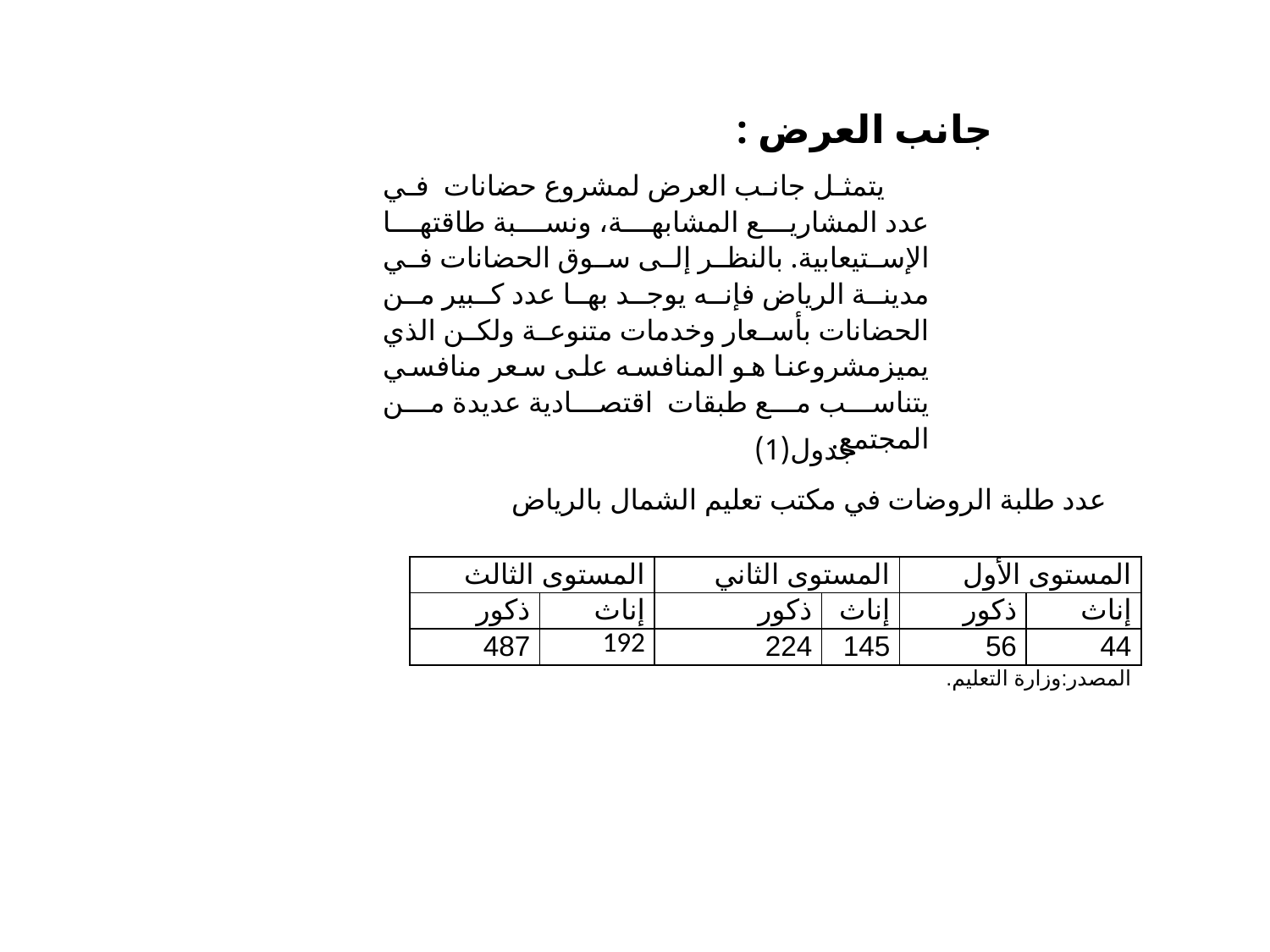

جانب العرض :
      يتمثل جانب العرض لمشروع حضانات  في عدد المشاريع المشابهة، ونسبة طاقتها الإستيعابية. بالنظر إلى سوق الحضانات في مدينة الرياض فإنه يوجد بها عدد كبير من الحضانات بأسعار وخدمات متنوعة ولكن الذي يميزمشروعنا هو المنافسه على سعر منافسي يتناسب مع طبقات  اقتصادية عديدة من المجتمع.
 جدول(1)
عدد طلبة الروضات في مكتب تعليم الشمال بالرياض
| المستوى الثالث |  | المستوى الثاني |  | المستوى الأول |  |
| --- | --- | --- | --- | --- | --- |
| ذكور | إناث | ذكور | إناث | ذكور | إناث |
| 487 | 192 | 224 | 145 | 56 | 44 |
| المصدر:وزارة التعليم. |  |  |  |  |  |